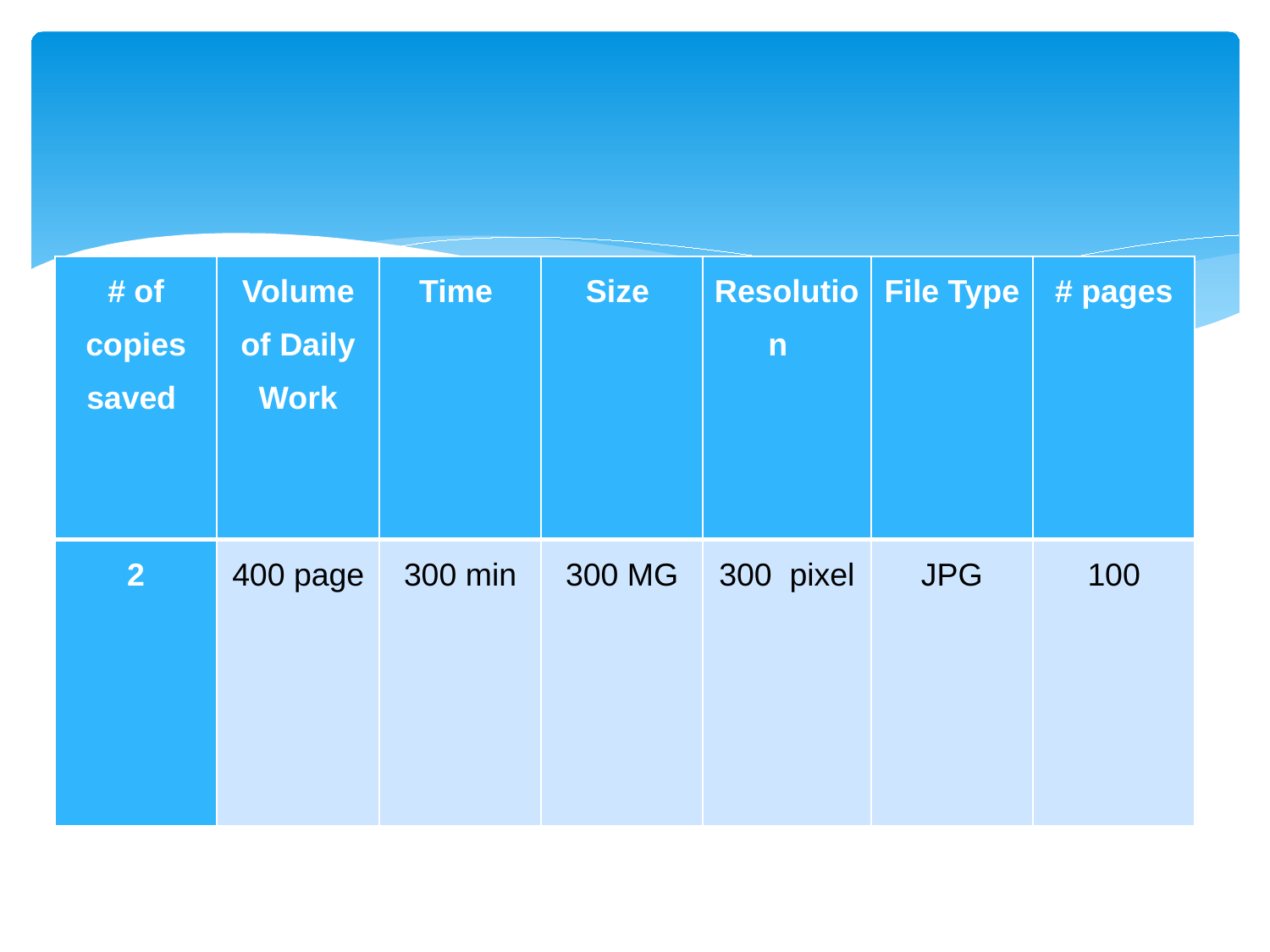

| # of copies saved | Volume of Daily Work | Time | Size | Resolution | File Type | # pages |
| --- | --- | --- | --- | --- | --- | --- |
| 2 | 400 page | 300 min | 300 MG | 300 pixel | JPG | 100 |